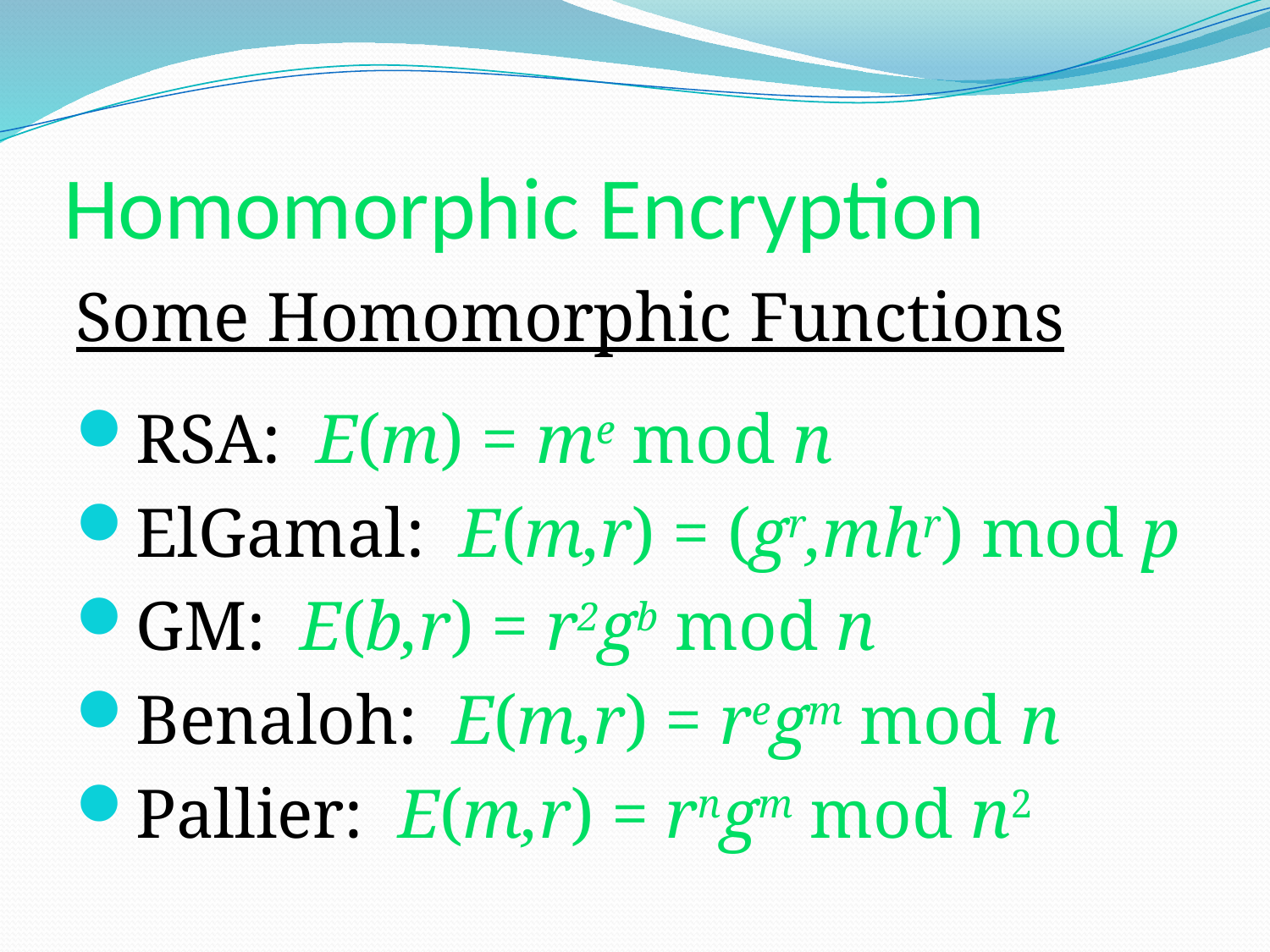

# Homomorphic Encryption
Some Homomorphic Functions

RSA:  E(m) = me mod n
ElGamal:  E(m,r) = (gr,mhr) mod p
GM:  E(b,r) = r2gb mod n
Benaloh:  E(m,r) = regm mod n
Pallier:  E(m,r) = rngm mod n2